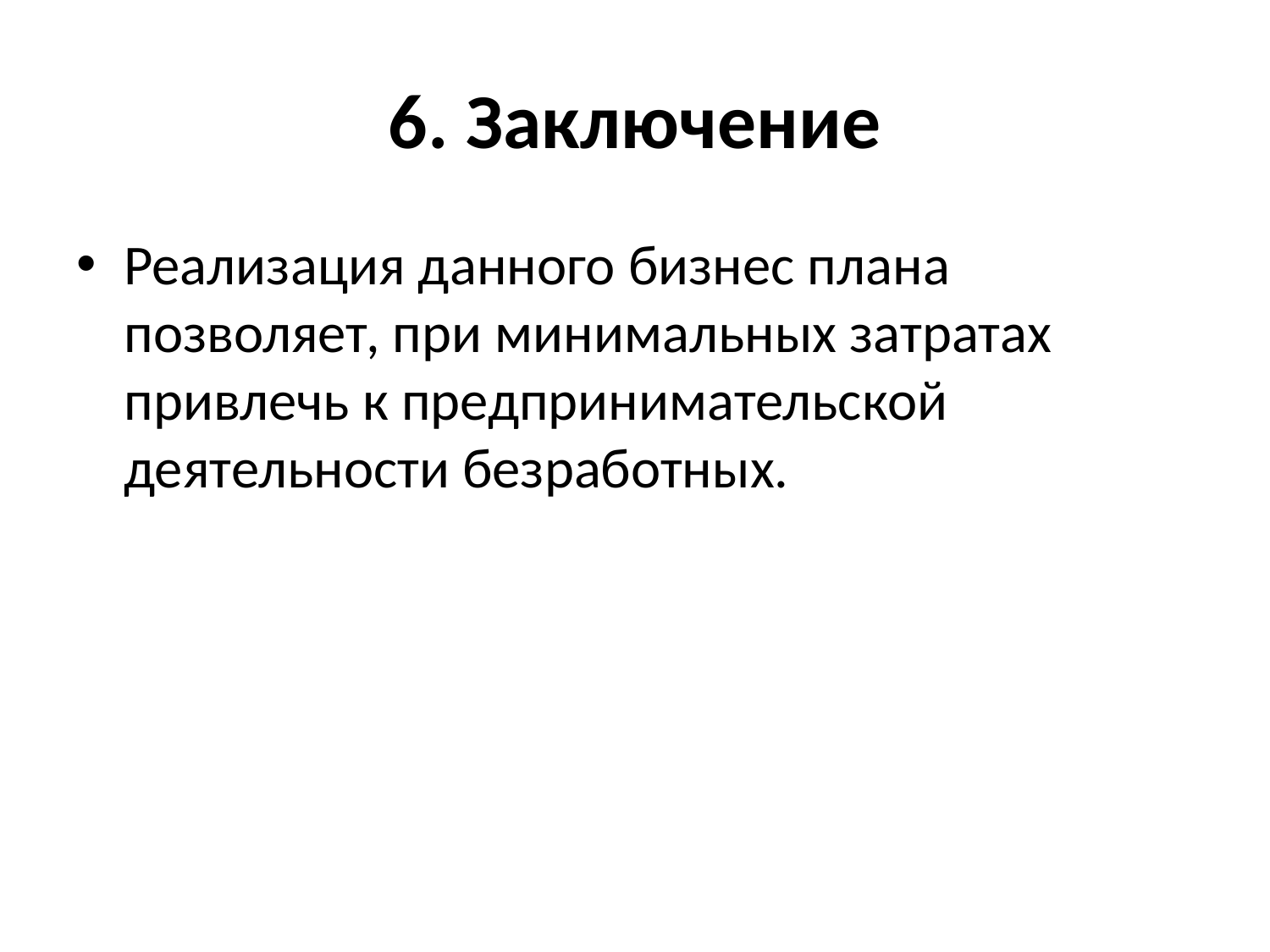

# 6. Заключение
Реализация данного бизнес плана позволяет, при минимальных затратах привлечь к предпринимательской деятельности безработных.